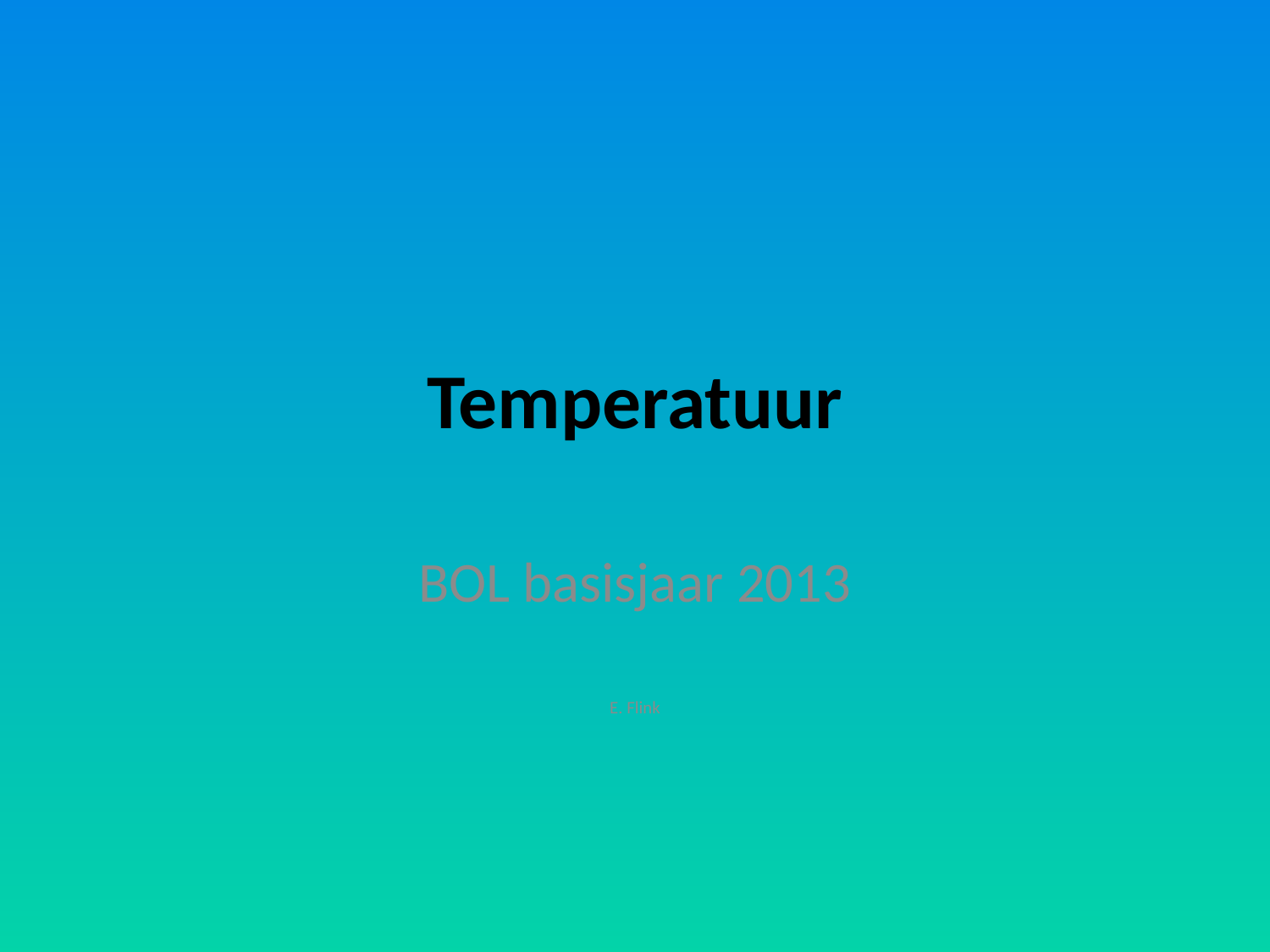

# Temperatuur
BOL basisjaar 2013

E. Flink